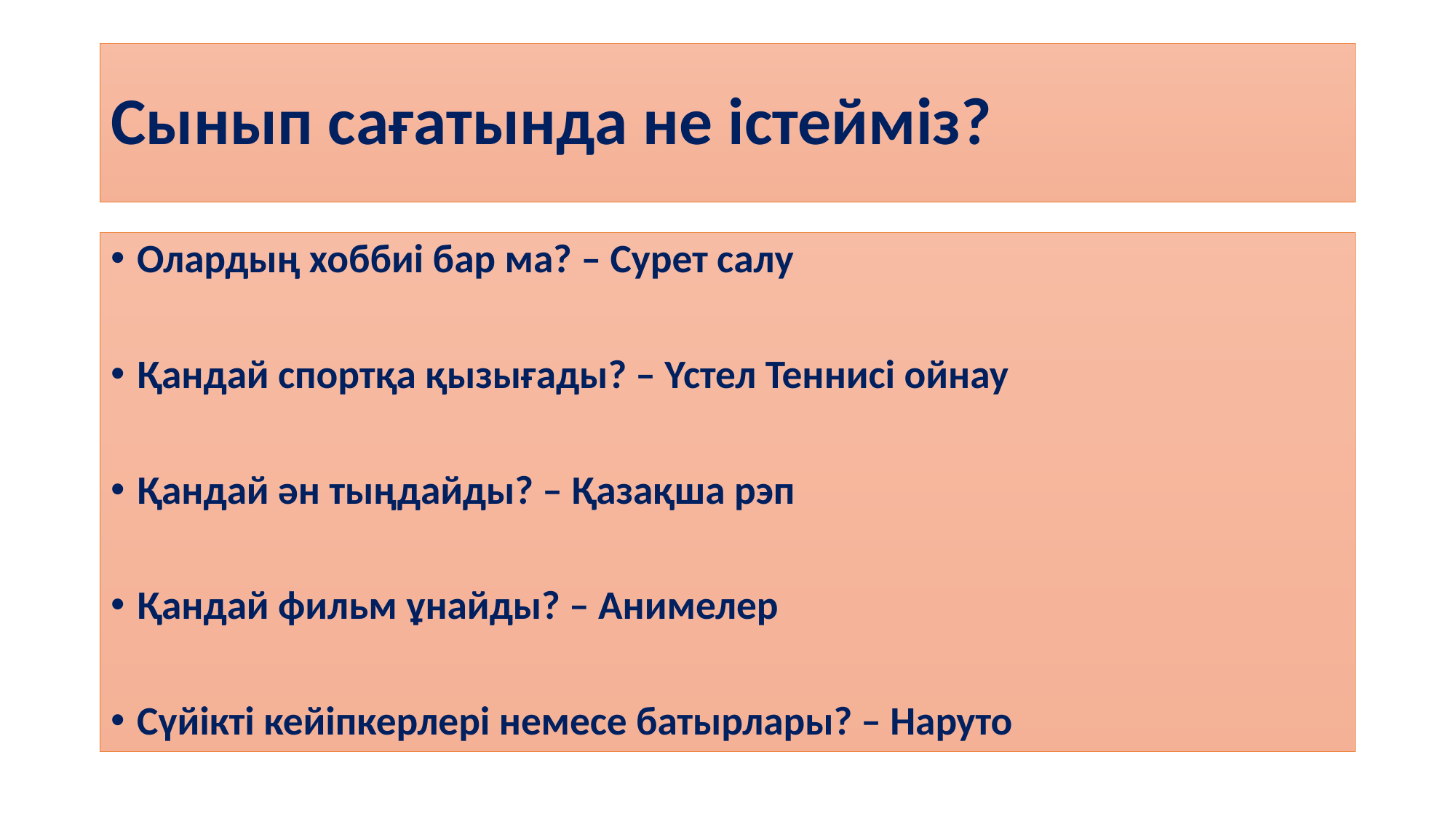

# Сынып сағатында не істейміз?
Олардың хоббиі бар ма? – Сурет салу

Қандай спортқа қызығады? – Үстел Теннисі ойнау

Қандай ән тыңдайды? – Қазақша рэп

Қандай фильм ұнайды? – Анимелер

Сүйікті кейіпкерлері немесе батырлары? – Наруто